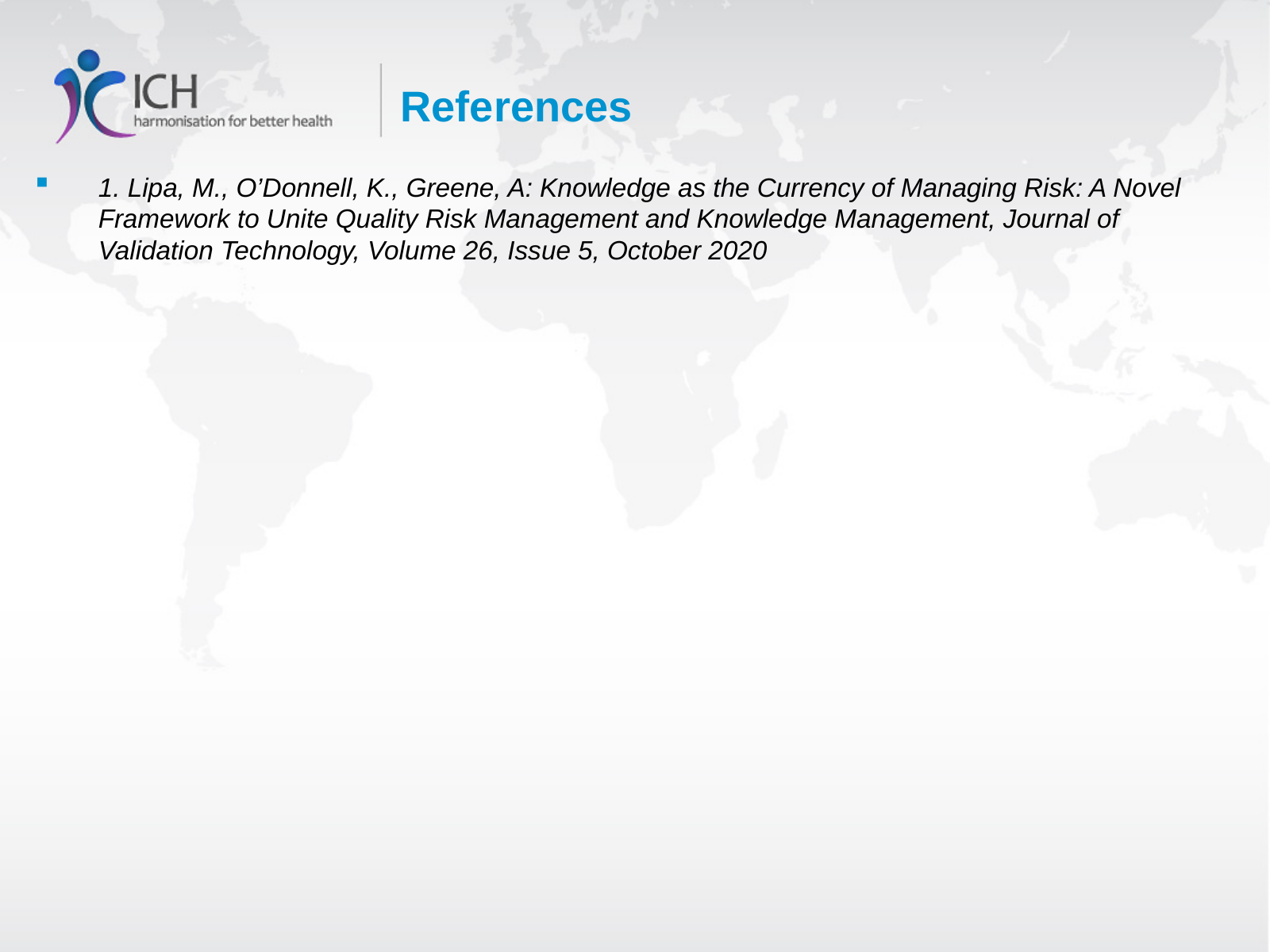

# References
1. Lipa, M., O’Donnell, K., Greene, A: Knowledge as the Currency of Managing Risk: A Novel Framework to Unite Quality Risk Management and Knowledge Management, Journal of Validation Technology, Volume 26, Issue 5, October 2020